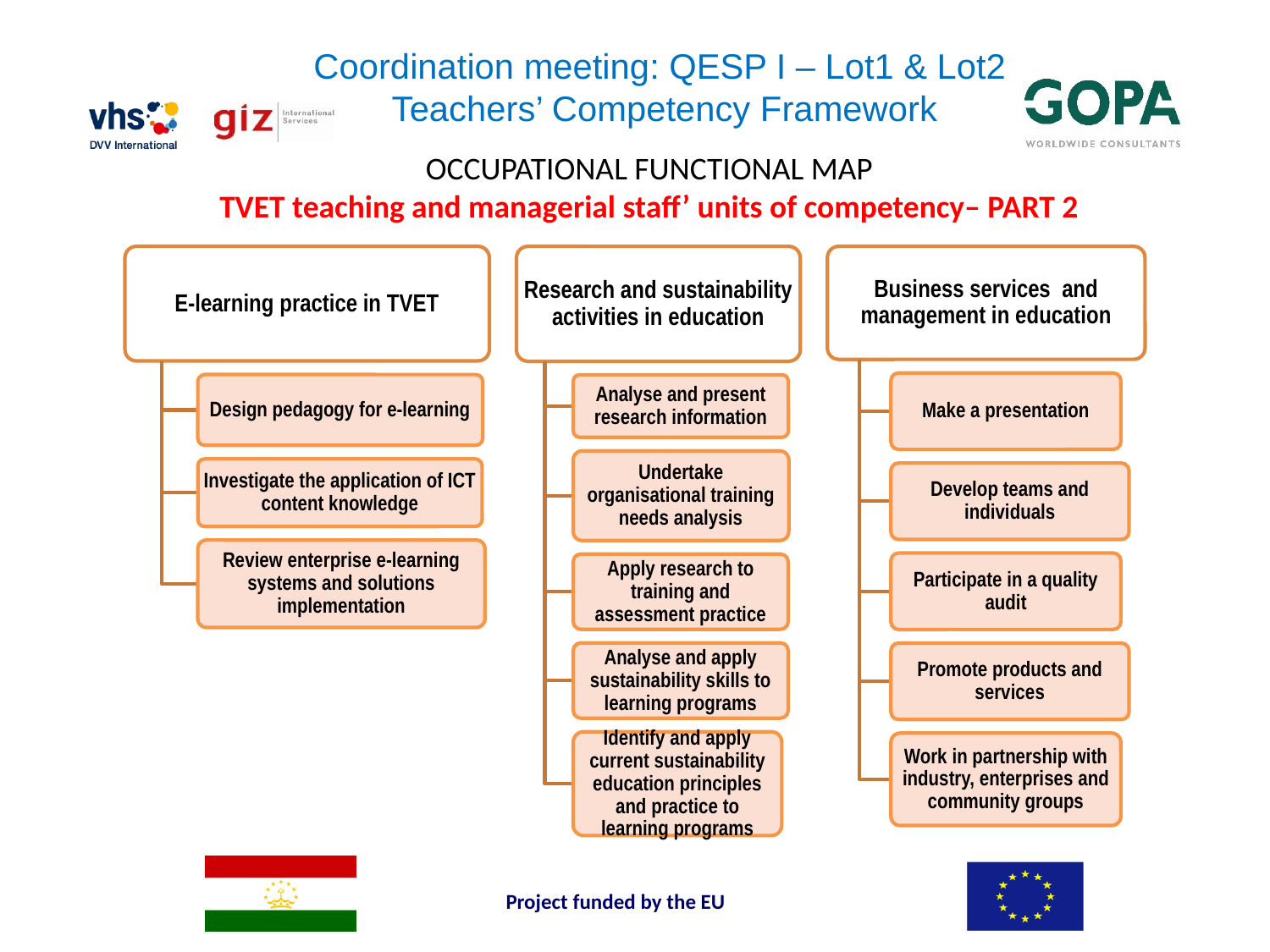

Coordination meeting: QESP I – Lot1 & Lot2
Teachers’ Competency Framework
OCCUPATIONAL FUNCTIONAL MAP
TVET teaching and managerial staff’ units of competency– PART 2

E-learning practice in TVET
Design pedagogy for e-learning
Investigate the application of ICT content knowledge
Review enterprise e-learning systems and solutions implementation
Research and sustainability activities in education
Analyse and present research information
Undertake organisational training needs analysis
Apply research to training and assessment practice
Analyse and apply sustainability skills to learning programs
Identify and apply current sustainability education principles and practice to learning programs
Business services  and management in education
Make a presentation
Develop teams and individuals
Participate in a quality audit
Promote products and services
Work in partnership with industry, enterprises and community groups
Project funded by the EU